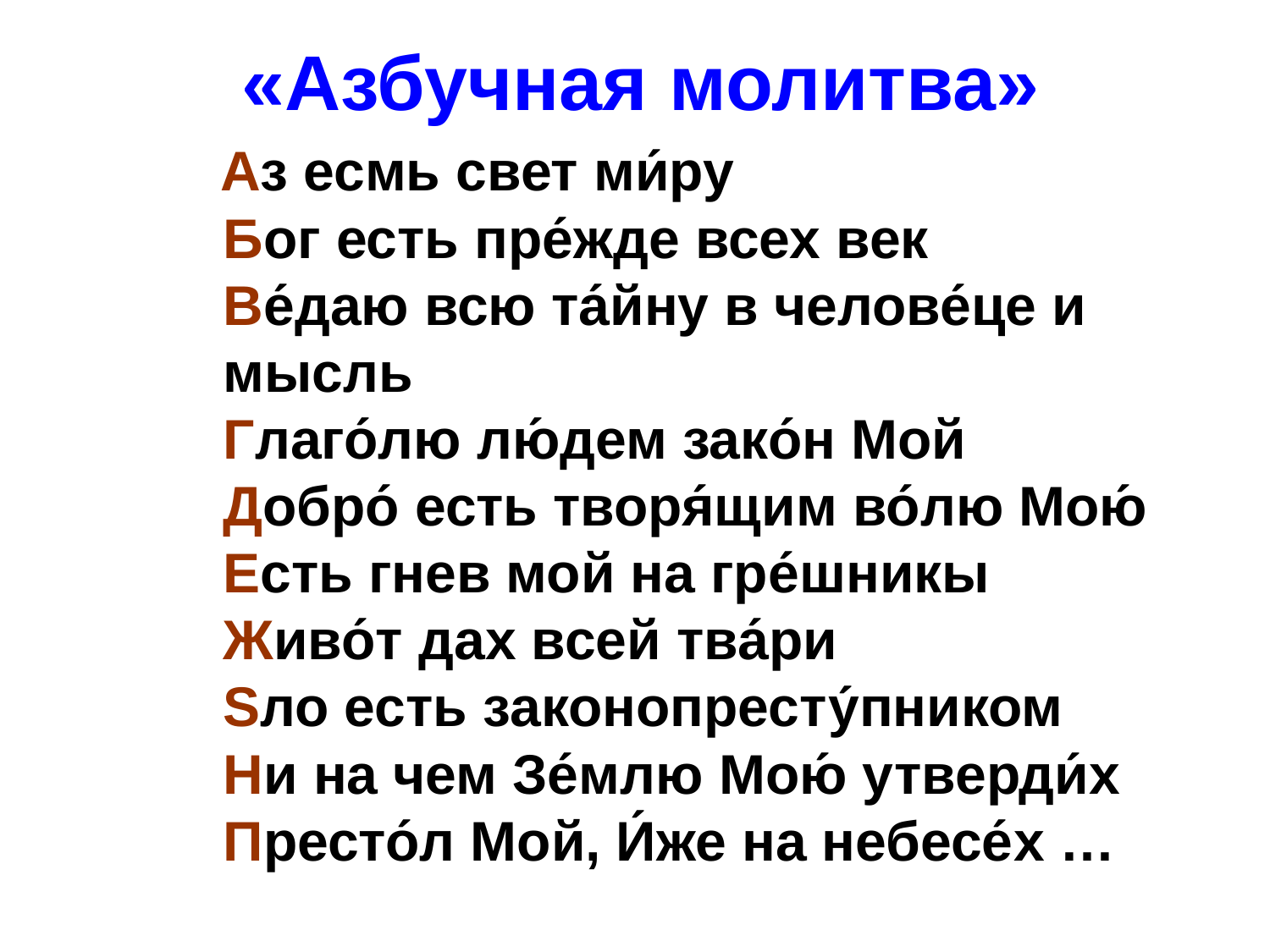

# «Азбучная молитва»
    Аз есмь свет ми́ру
Бог есть пре́жде всех век
Ве́даю всю та́йну в челове́це и мысль
Глаго́лю лю́дем зако́н Мой
Добро́ есть творя́щим во́лю Мою́
Есть гнев мой на гре́шникы
Живо́т дах всей тва́ри
Ѕло есть законопресту́пником
Ни на чем Зе́млю Мою́ утверди́х
Престо́л Мой, И́же на небесе́х …